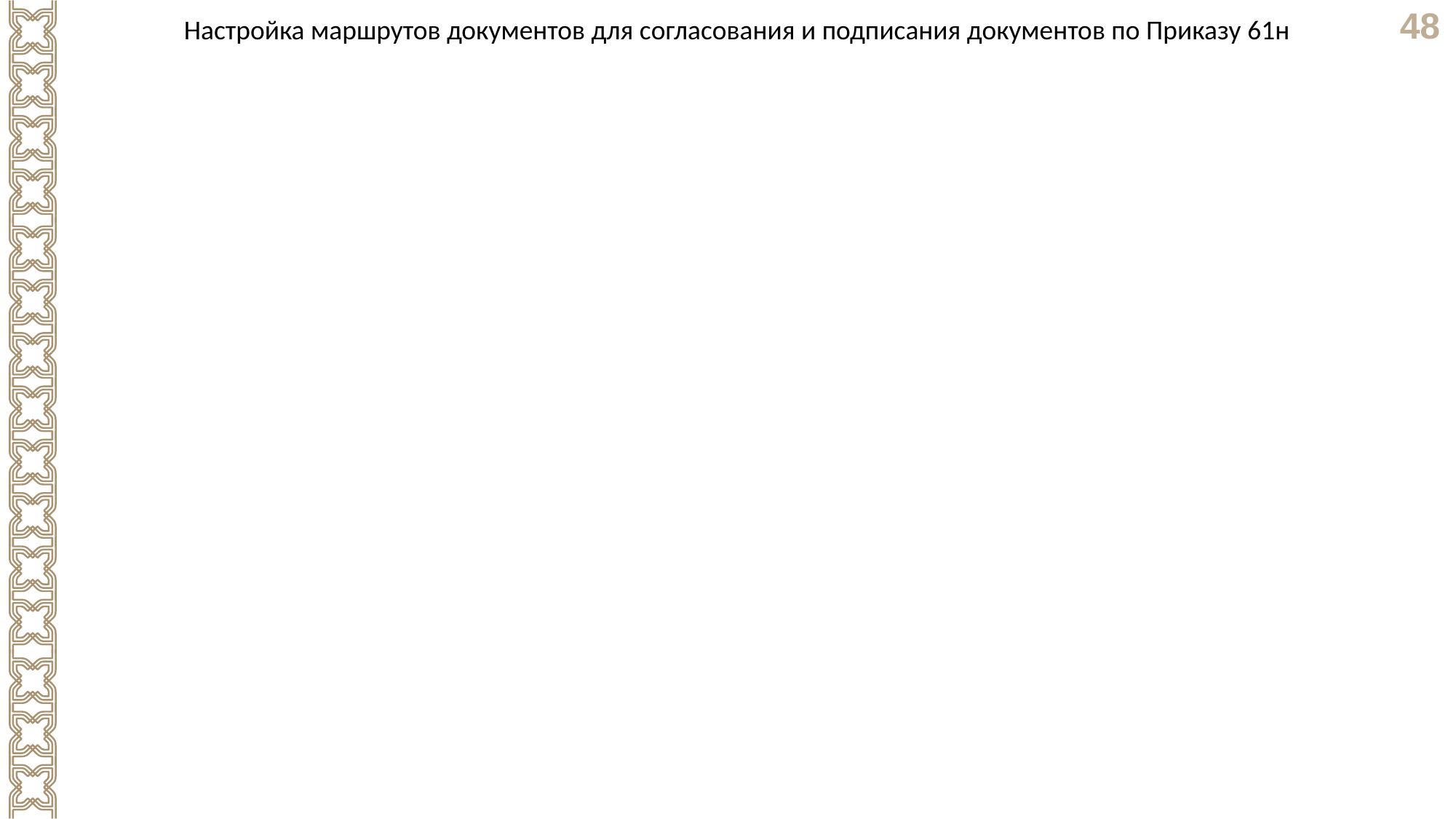

Настройка маршрутов документов для согласования и подписания документов по Приказу 61н